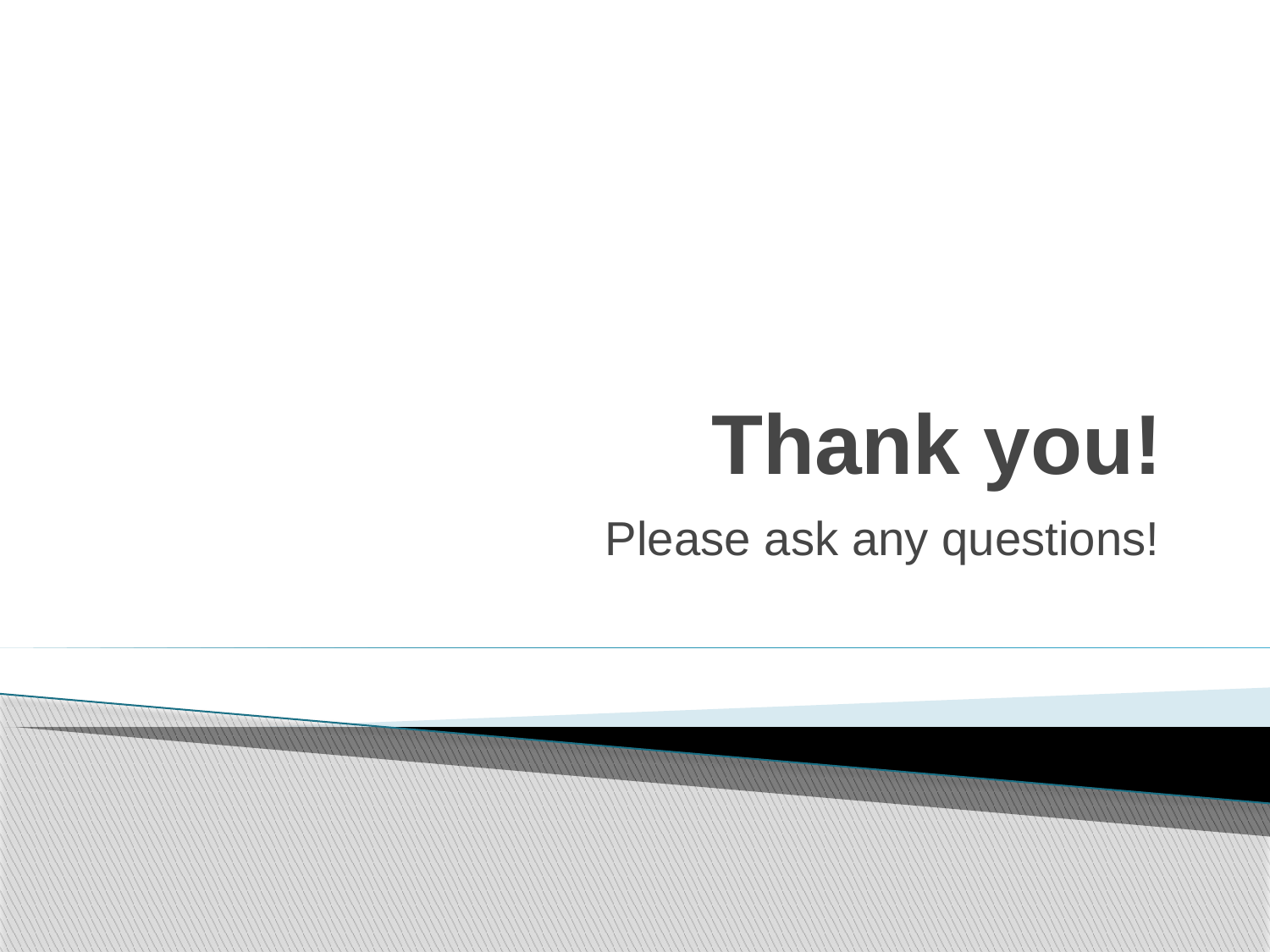

# Thank you!
Please ask any questions!